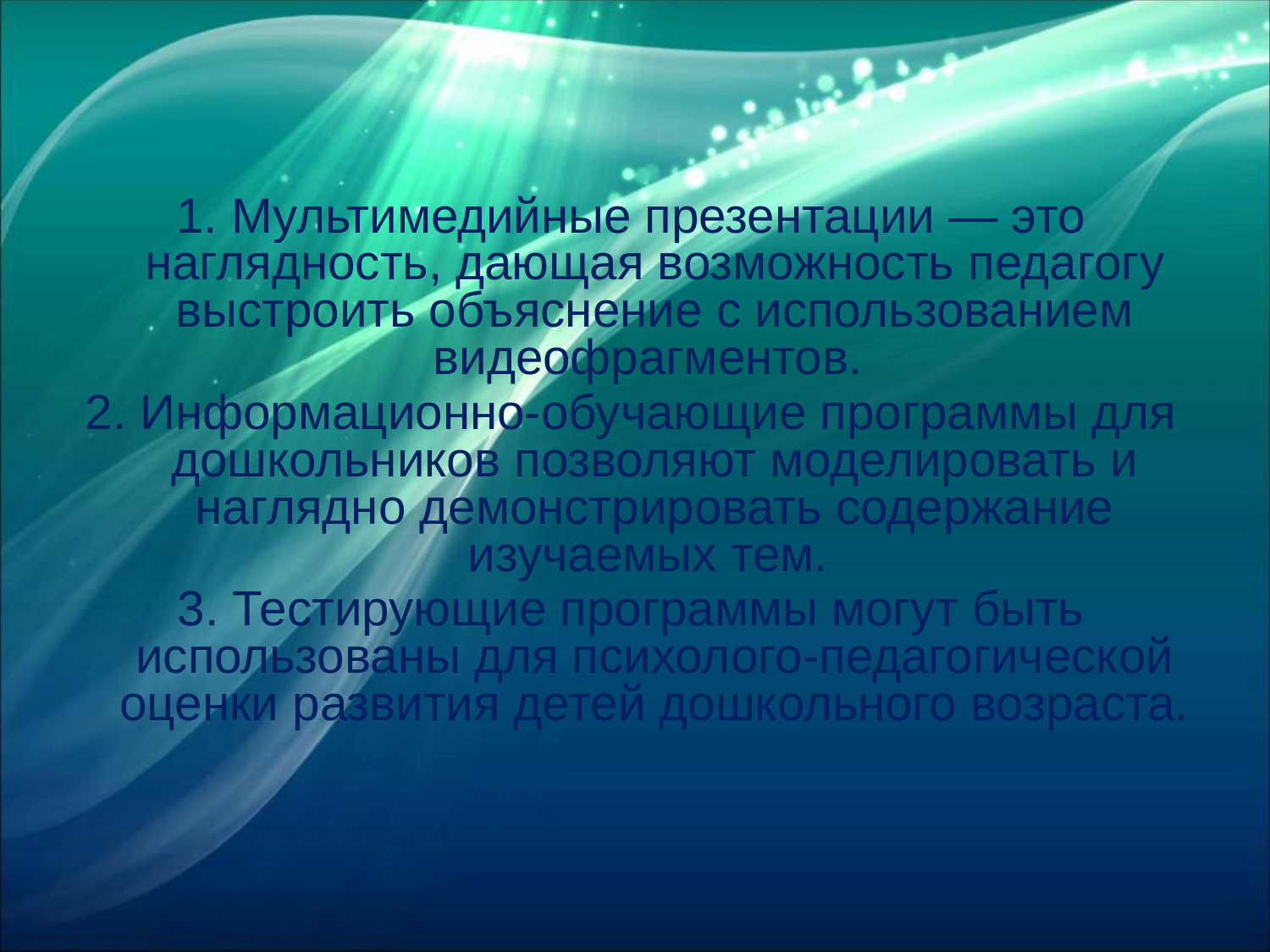

1. Мультимедийные презентации — это наглядность, дающая возможность педагогу выстроить объяснение с использованием видеофрагментов.
2. Информационно-обучающие программы для дошкольников позволяют моделировать и наглядно демонстрировать содержание изучаемых тем.
3. Тестирующие программы могут быть использованы для психолого-педагогической оценки развития детей дошкольного возраста.